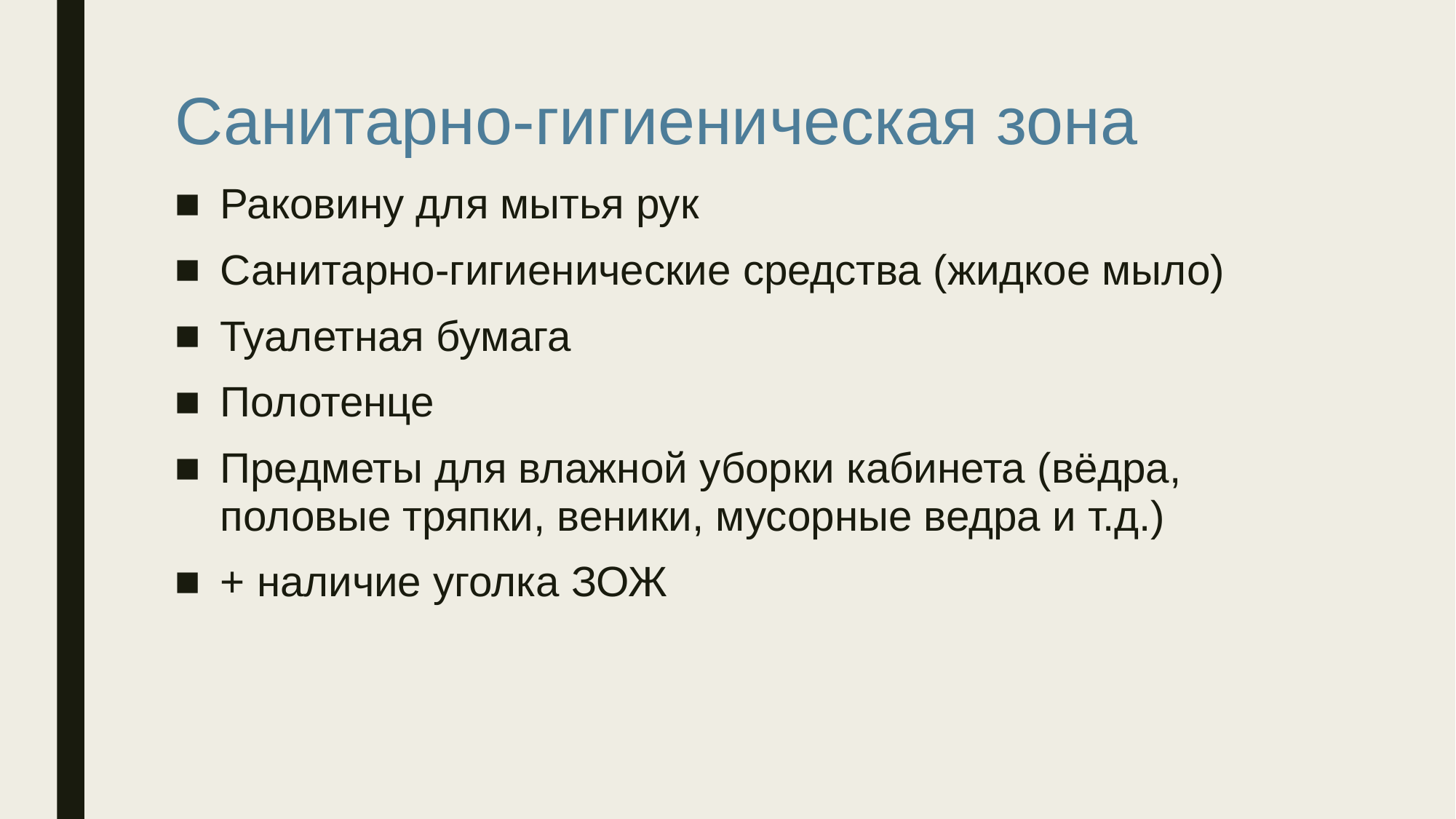

# Санитарно-гигиеническая зона
Раковину для мытья рук
Санитарно-гигиенические средства (жидкое мыло)
Туалетная бумага
Полотенце
Предметы для влажной уборки кабинета (вёдра, половые тряпки, веники, мусорные ведра и т.д.)
+ наличие уголка ЗОЖ